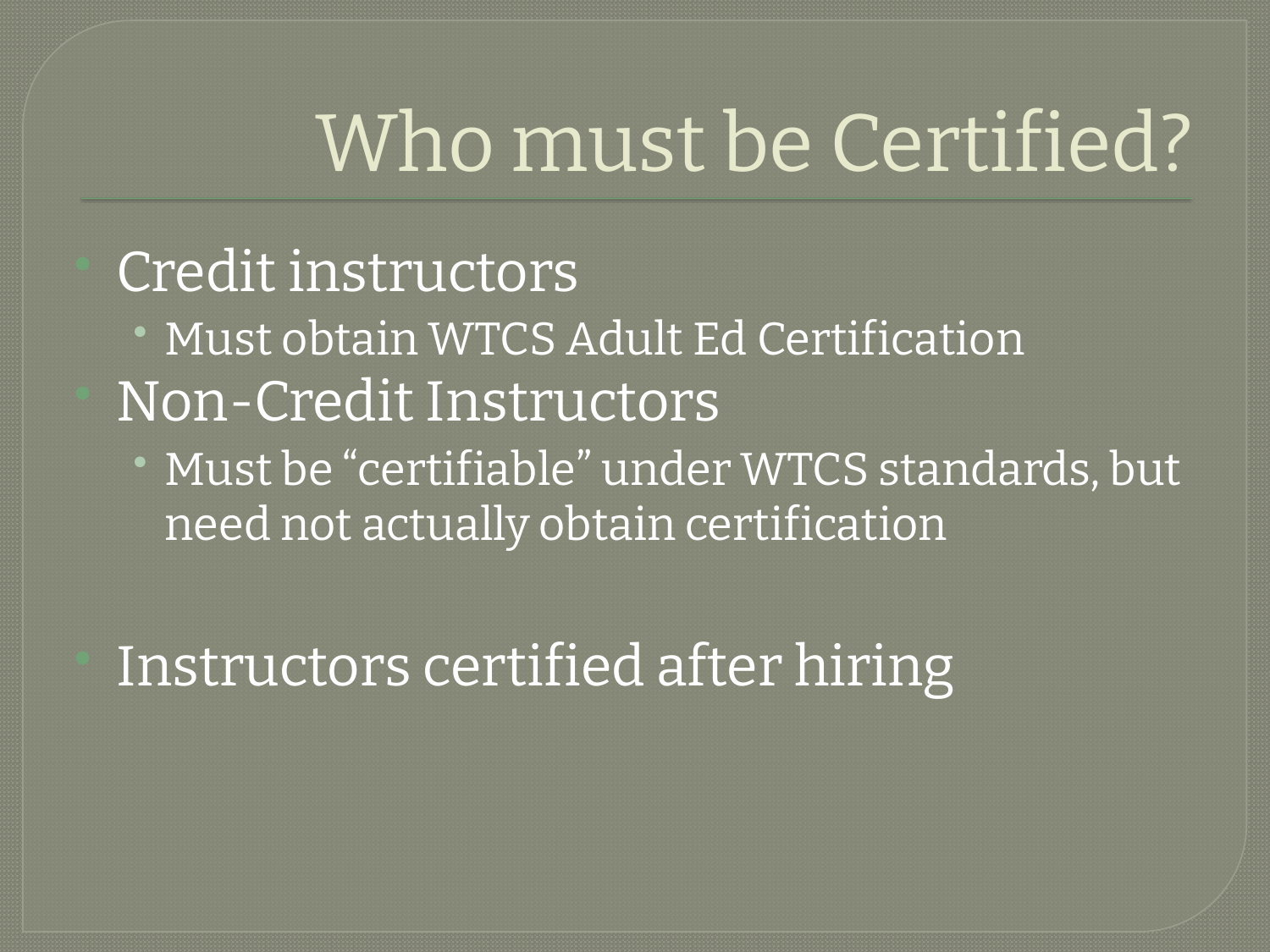

# Who must be Certified?
Credit instructors
Must obtain WTCS Adult Ed Certification
Non-Credit Instructors
Must be “certifiable” under WTCS standards, but need not actually obtain certification

Instructors certified after hiring